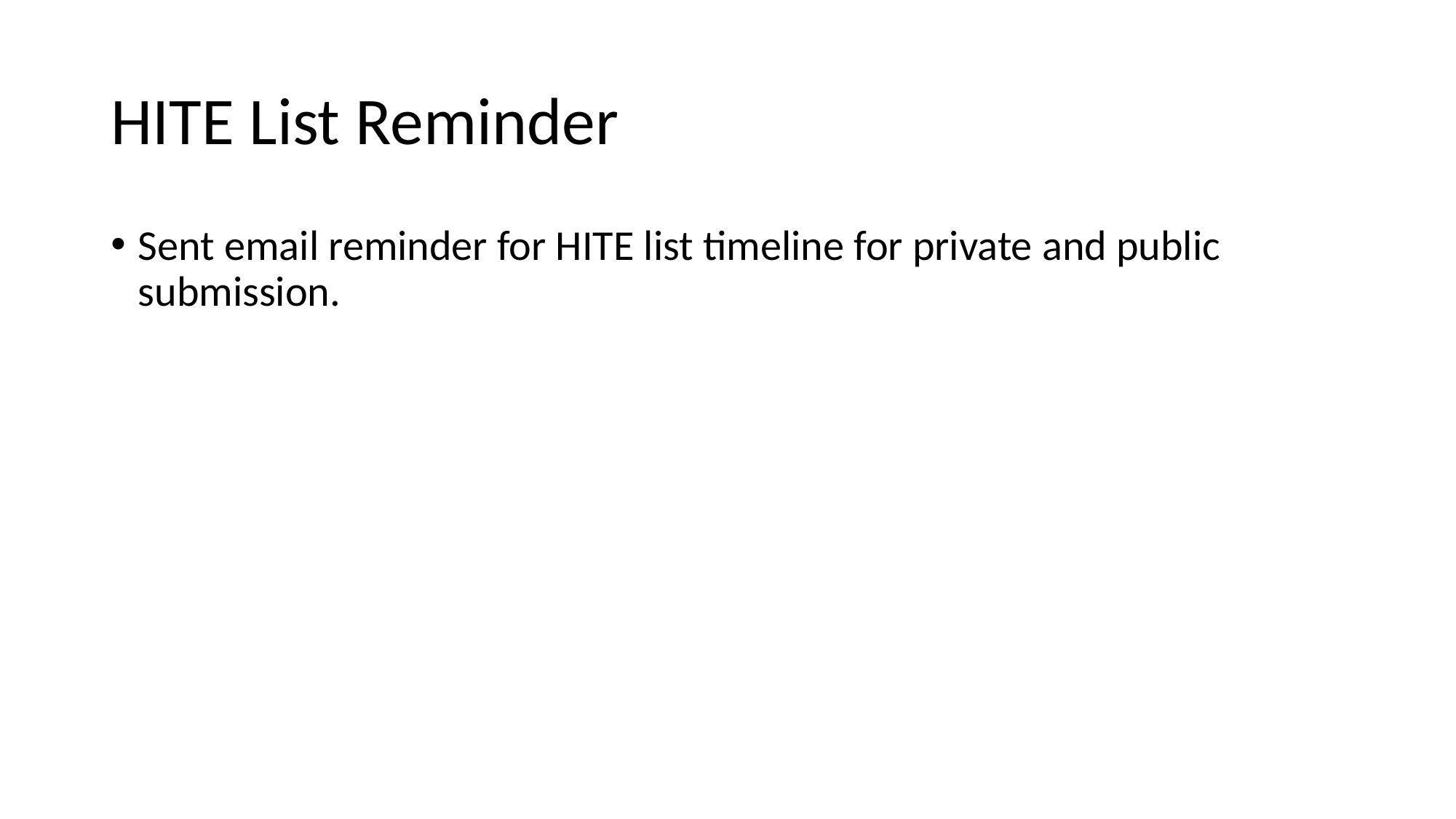

# HITE List Reminder
Sent email reminder for HITE list timeline for private and public submission.